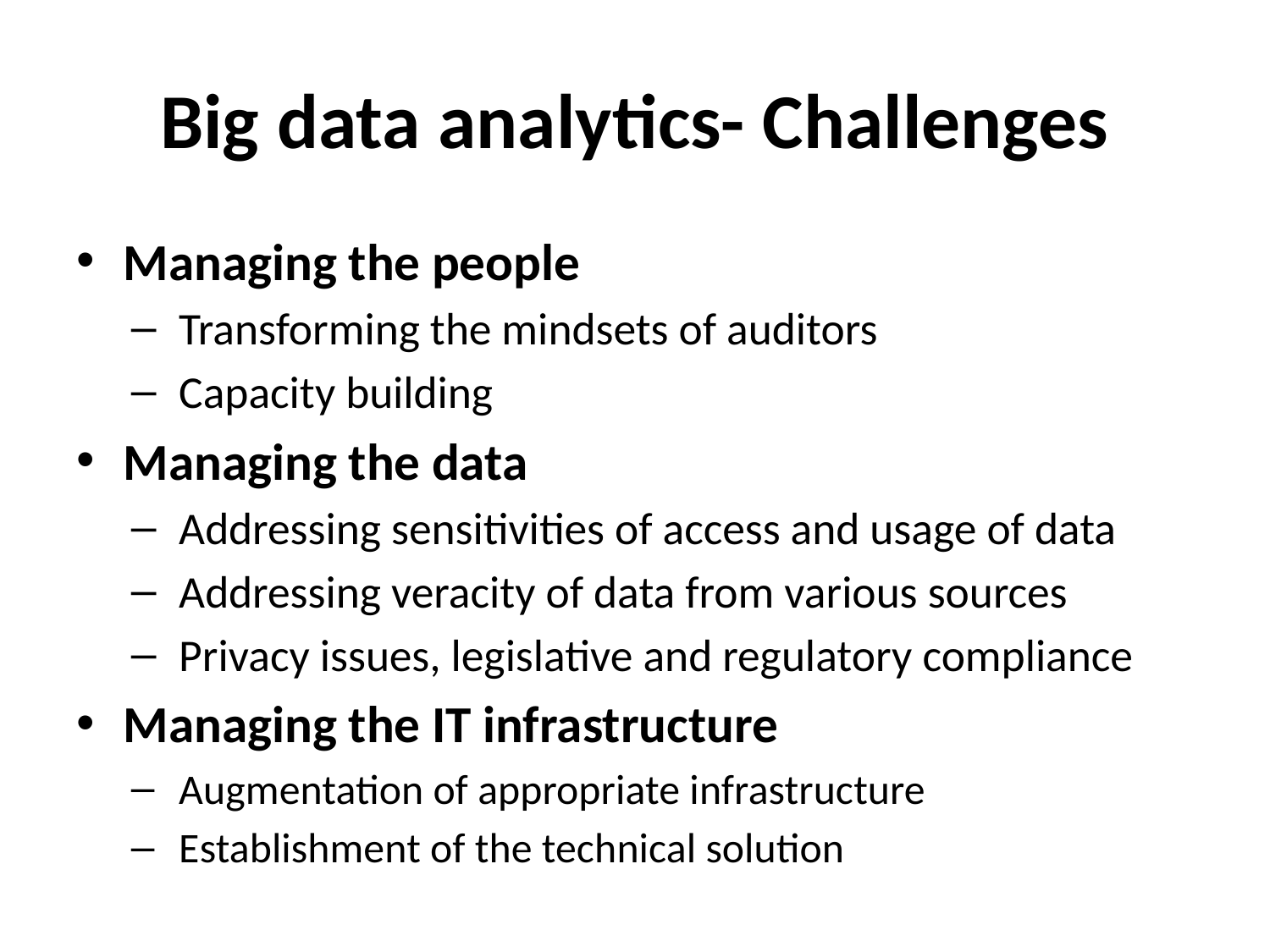

# Big data analytics- Challenges
Managing the people
Transforming the mindsets of auditors
Capacity building
Managing the data
Addressing sensitivities of access and usage of data
Addressing veracity of data from various sources
Privacy issues, legislative and regulatory compliance
Managing the IT infrastructure
Augmentation of appropriate infrastructure
Establishment of the technical solution